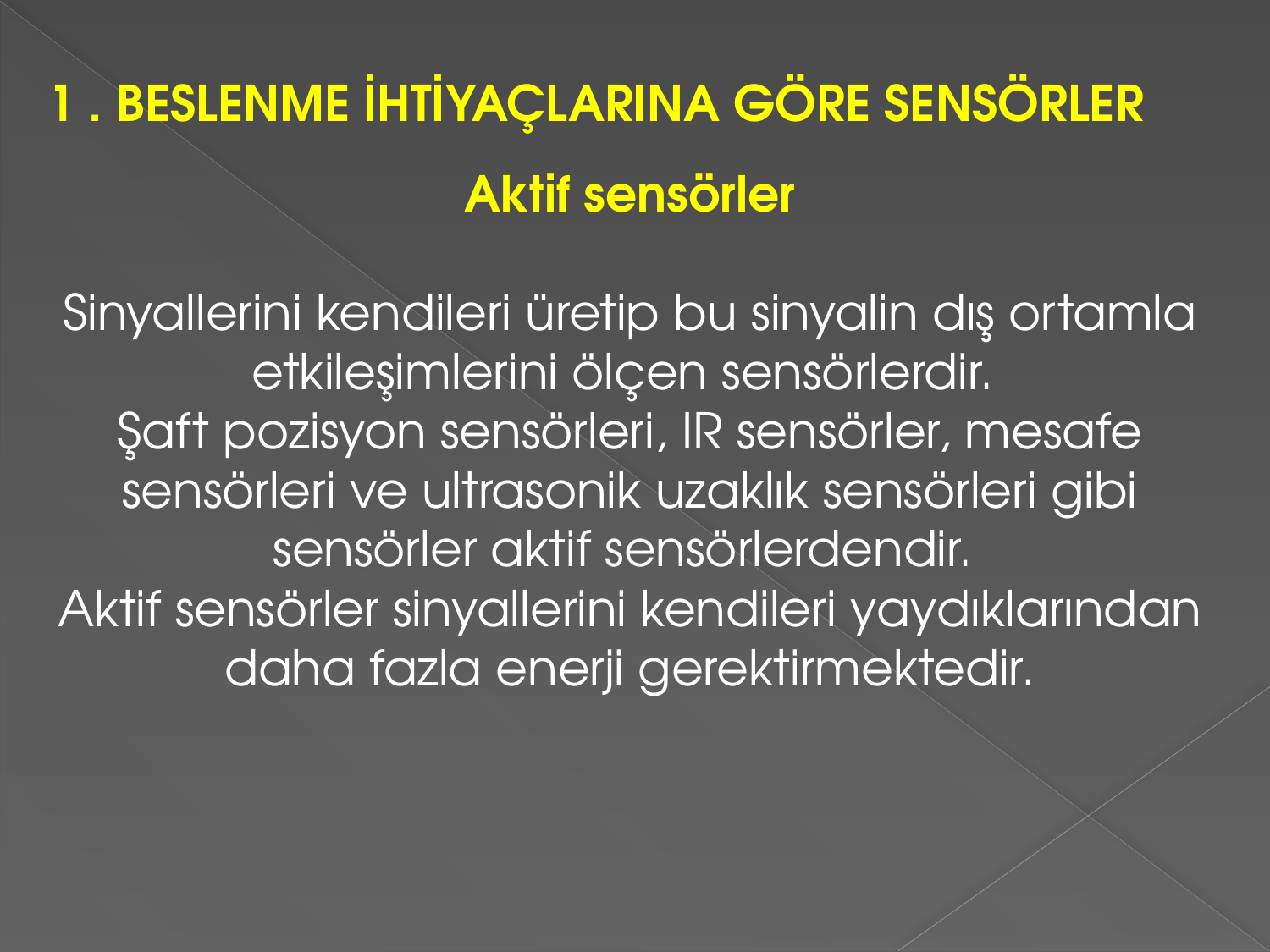

1 . BESLENME İHTİYAÇLARINA GÖRE SENSÖRLER
Aktif sensörler

Sinyallerini kendileri üretip bu sinyalin dış ortamla etkileşimlerini ölçen sensörlerdir.
Şaft pozisyon sensörleri, IR sensörler, mesafe sensörleri ve ultrasonik uzaklık sensörleri gibi sensörler aktif sensörlerdendir.
Aktif sensörler sinyallerini kendileri yaydıklarından daha fazla enerji gerektirmektedir.